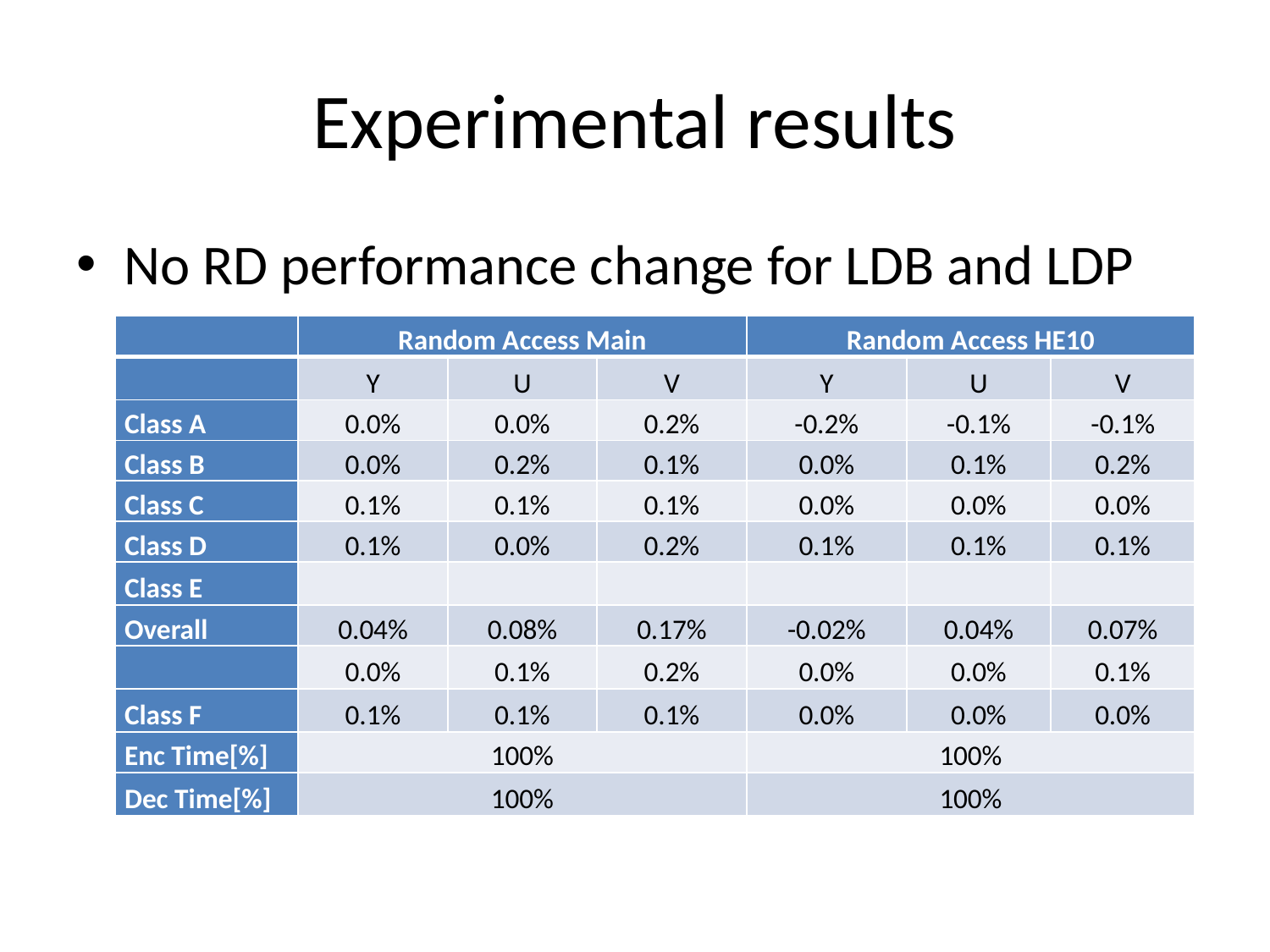

# Experimental results
No RD performance change for LDB and LDP
|  | Random Access Main |  |  | Random Access HE10 |  |  |
| --- | --- | --- | --- | --- | --- | --- |
|  | Y | U | V | Y | U | V |
| Class A | 0.0% | 0.0% | 0.2% | -0.2% | -0.1% | -0.1% |
| Class B | 0.0% | 0.2% | 0.1% | 0.0% | 0.1% | 0.2% |
| Class C | 0.1% | 0.1% | 0.1% | 0.0% | 0.0% | 0.0% |
| Class D | 0.1% | 0.0% | 0.2% | 0.1% | 0.1% | 0.1% |
| Class E |  |  |  |  |  |  |
| Overall | 0.04% | 0.08% | 0.17% | -0.02% | 0.04% | 0.07% |
|  | 0.0% | 0.1% | 0.2% | 0.0% | 0.0% | 0.1% |
| Class F | 0.1% | 0.1% | 0.1% | 0.0% | 0.0% | 0.0% |
| Enc Time[%] | 100% |  |  | 100% |  |  |
| Dec Time[%] | 100% |  |  | 100% |  |  |